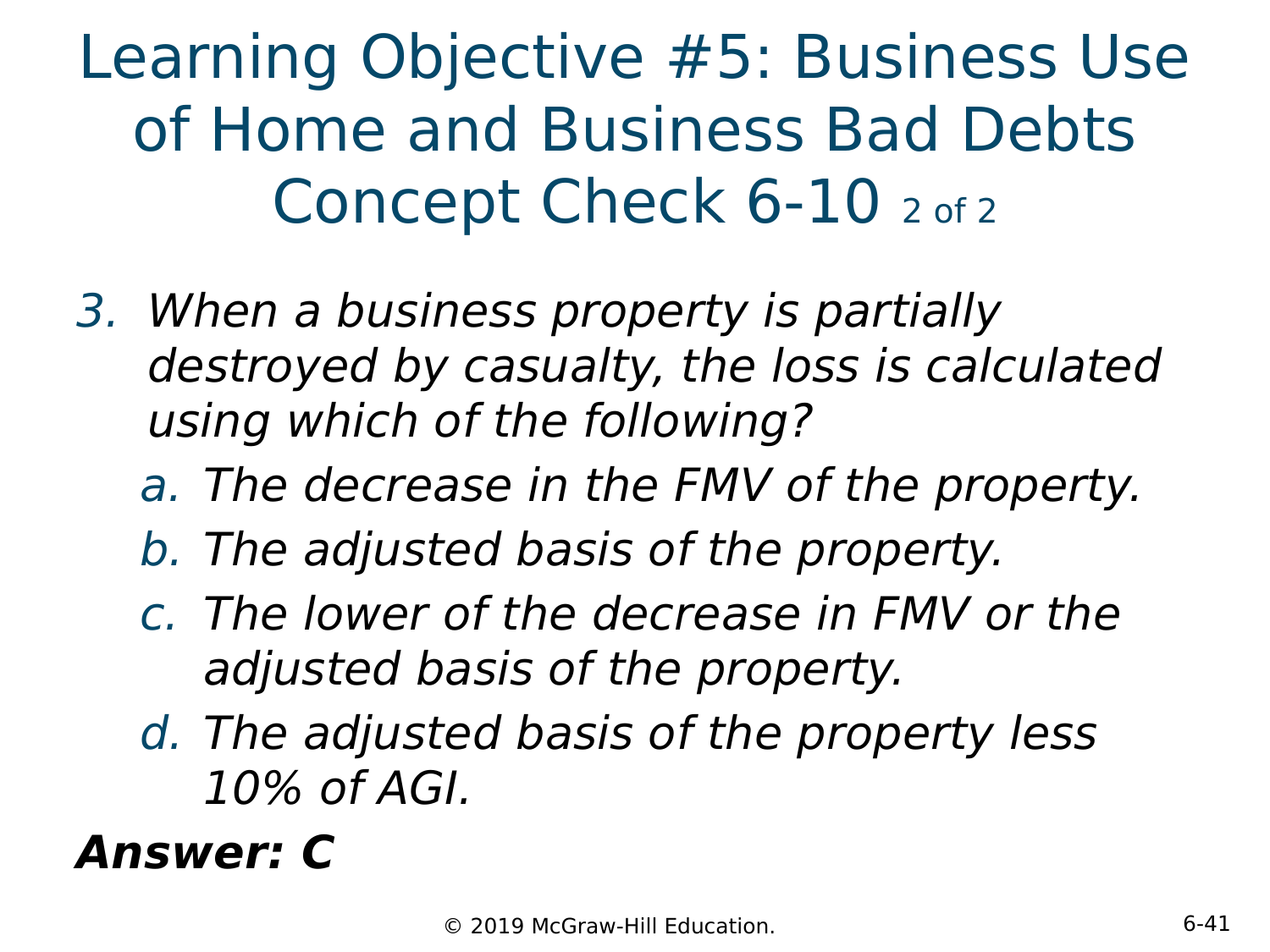

# Learning Objective #5: Business Use of Home and Business Bad Debts Concept Check 6-10 2 of 2
When a business property is partially destroyed by casualty, the loss is calculated using which of the following?
The decrease in the FMV of the property.
The adjusted basis of the property.
The lower of the decrease in FMV or the adjusted basis of the property.
The adjusted basis of the property less 10% of AGI.
Answer: C